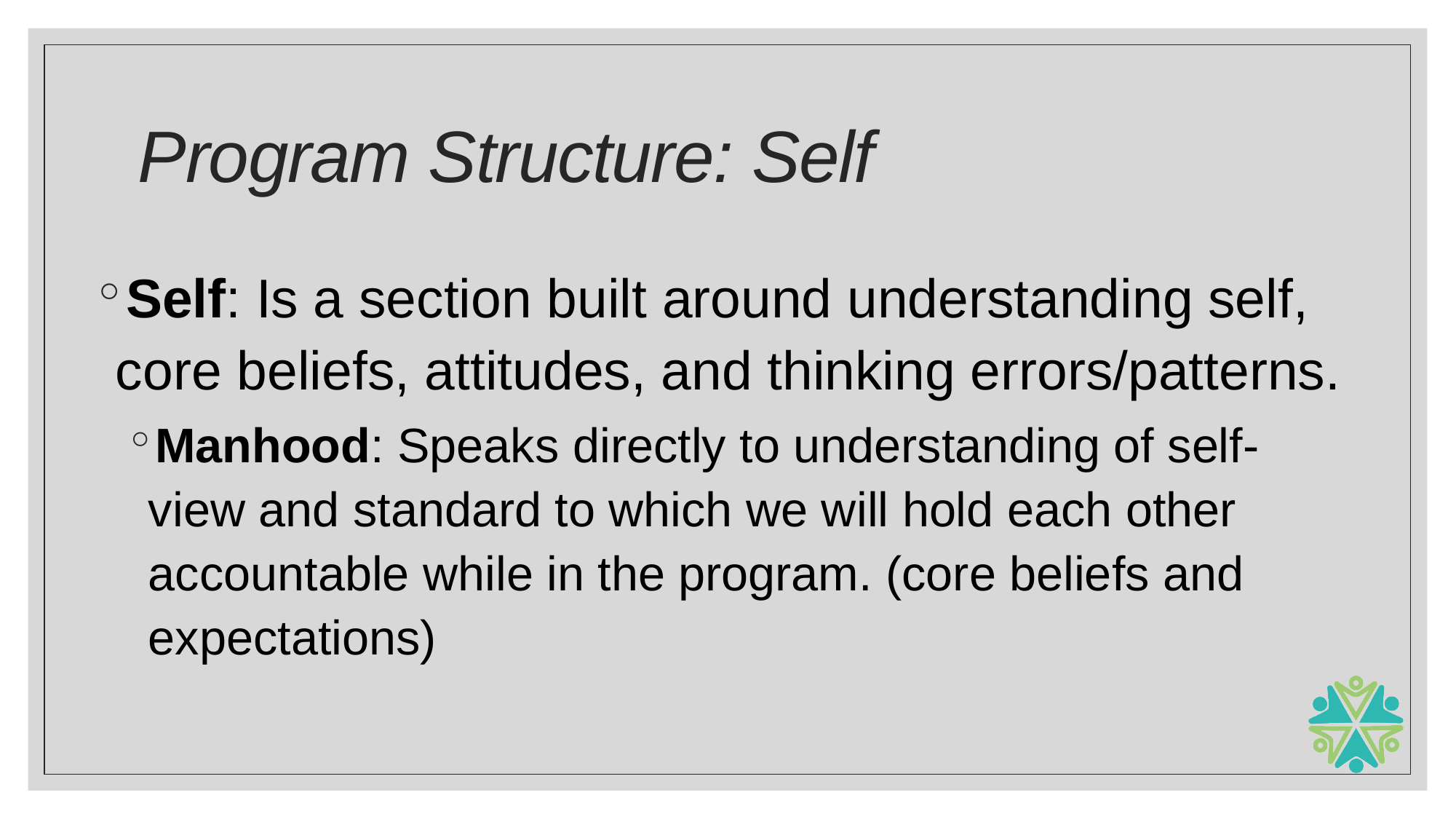

# Program Structure: Self
Self: Is a section built around understanding self, core beliefs, attitudes, and thinking errors/patterns.
Manhood: Speaks directly to understanding of self-view and standard to which we will hold each other accountable while in the program. (core beliefs and expectations)